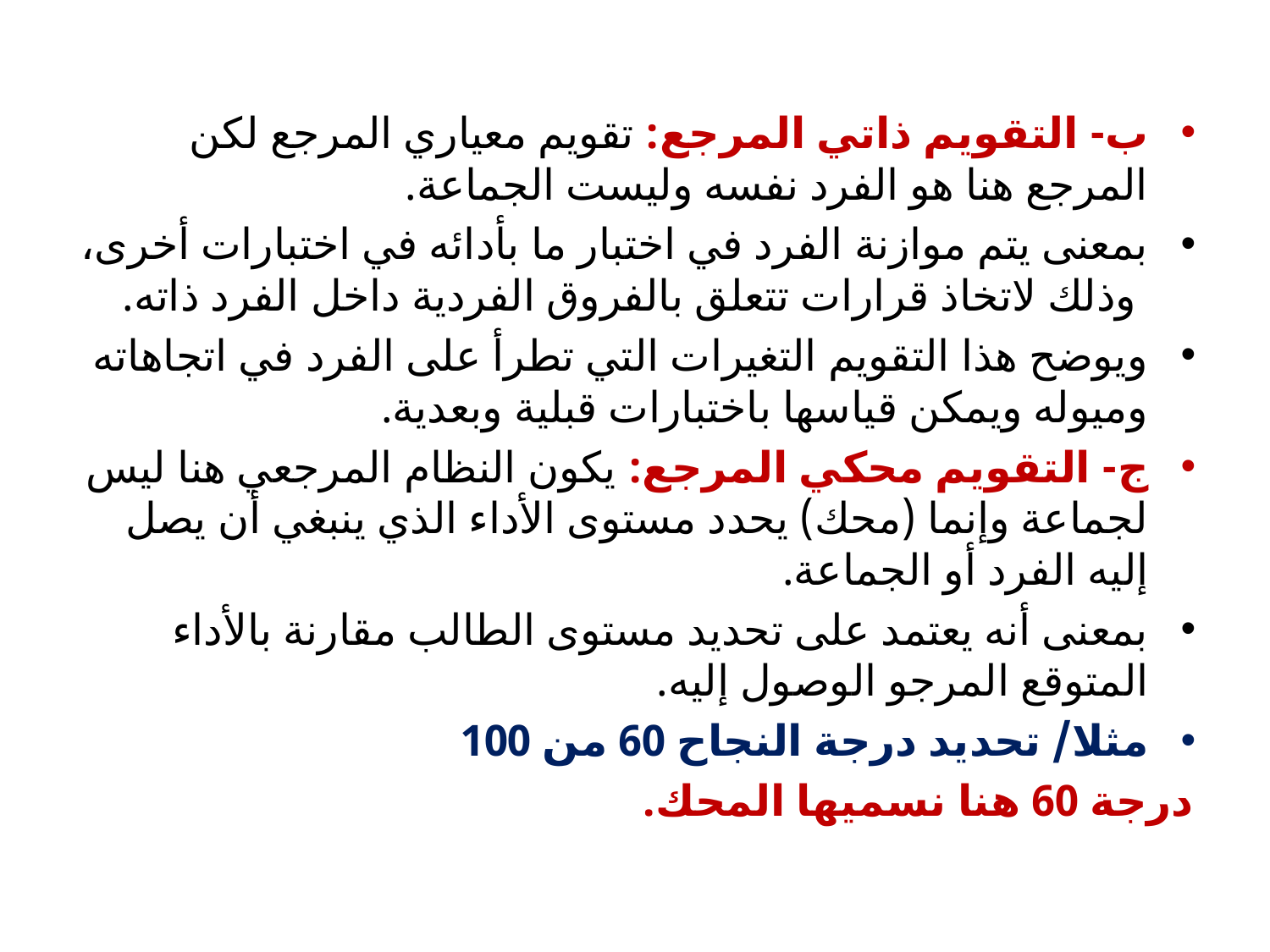

ب- التقويم ذاتي المرجع: تقويم معياري المرجع لكن المرجع هنا هو الفرد نفسه وليست الجماعة.
بمعنى يتم موازنة الفرد في اختبار ما بأدائه في اختبارات أخرى،  وذلك لاتخاذ قرارات تتعلق بالفروق الفردية داخل الفرد ذاته.
ويوضح هذا التقويم التغيرات التي تطرأ على الفرد في اتجاهاته وميوله ويمكن قياسها باختبارات قبلية وبعدية.
ج- التقويم محكي المرجع: يكون النظام المرجعي هنا ليس لجماعة وإنما (محك) يحدد مستوى الأداء الذي ينبغي أن يصل إليه الفرد أو الجماعة.
بمعنى أنه يعتمد على تحديد مستوى الطالب مقارنة بالأداء المتوقع المرجو الوصول إليه.
مثلا/ تحديد درجة النجاح 60 من 100
درجة 60 هنا نسميها المحك.